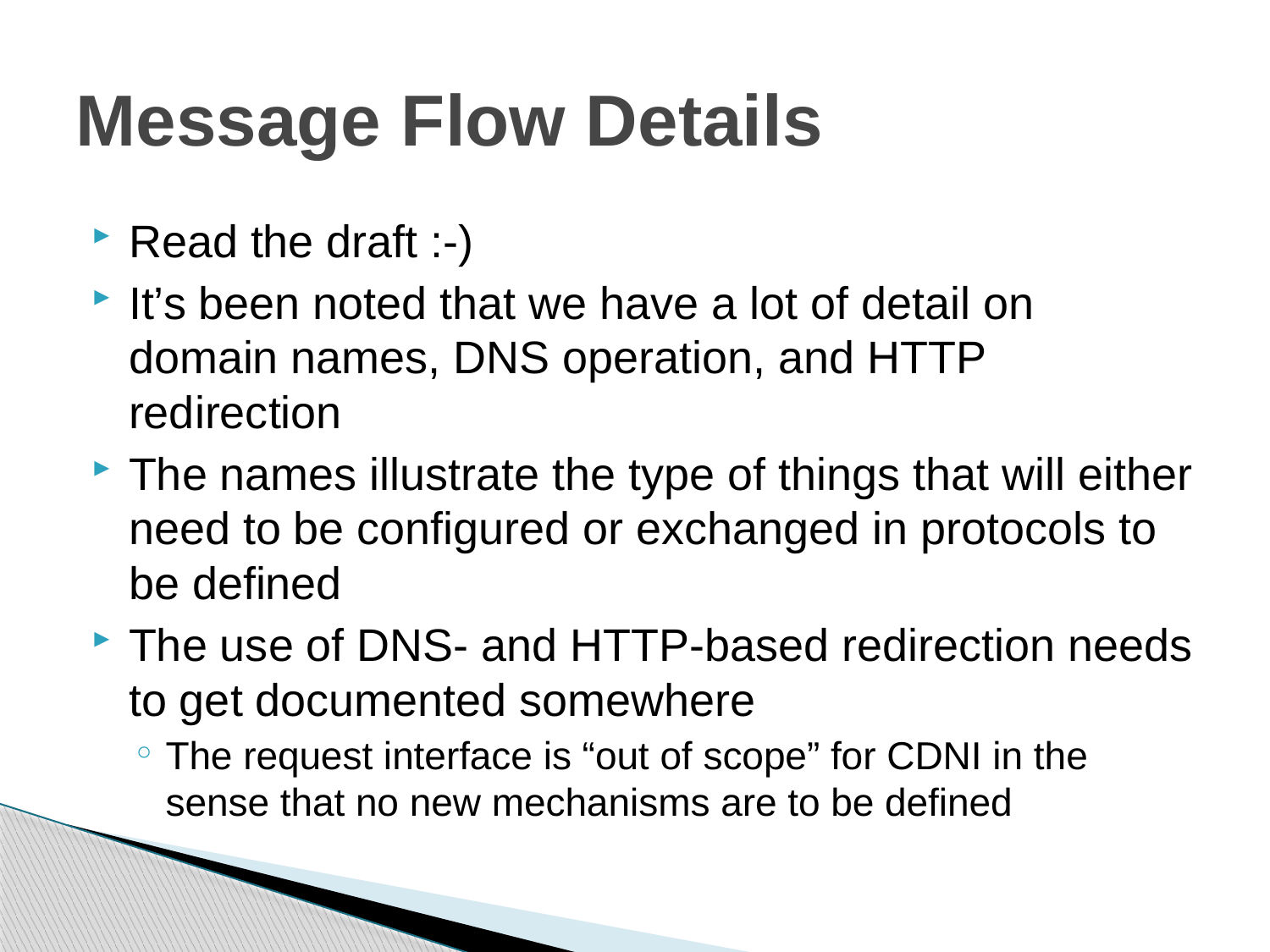

# Message Flow Details
Read the draft :-)
It’s been noted that we have a lot of detail on domain names, DNS operation, and HTTP redirection
The names illustrate the type of things that will either need to be configured or exchanged in protocols to be defined
The use of DNS- and HTTP-based redirection needs to get documented somewhere
The request interface is “out of scope” for CDNI in the sense that no new mechanisms are to be defined